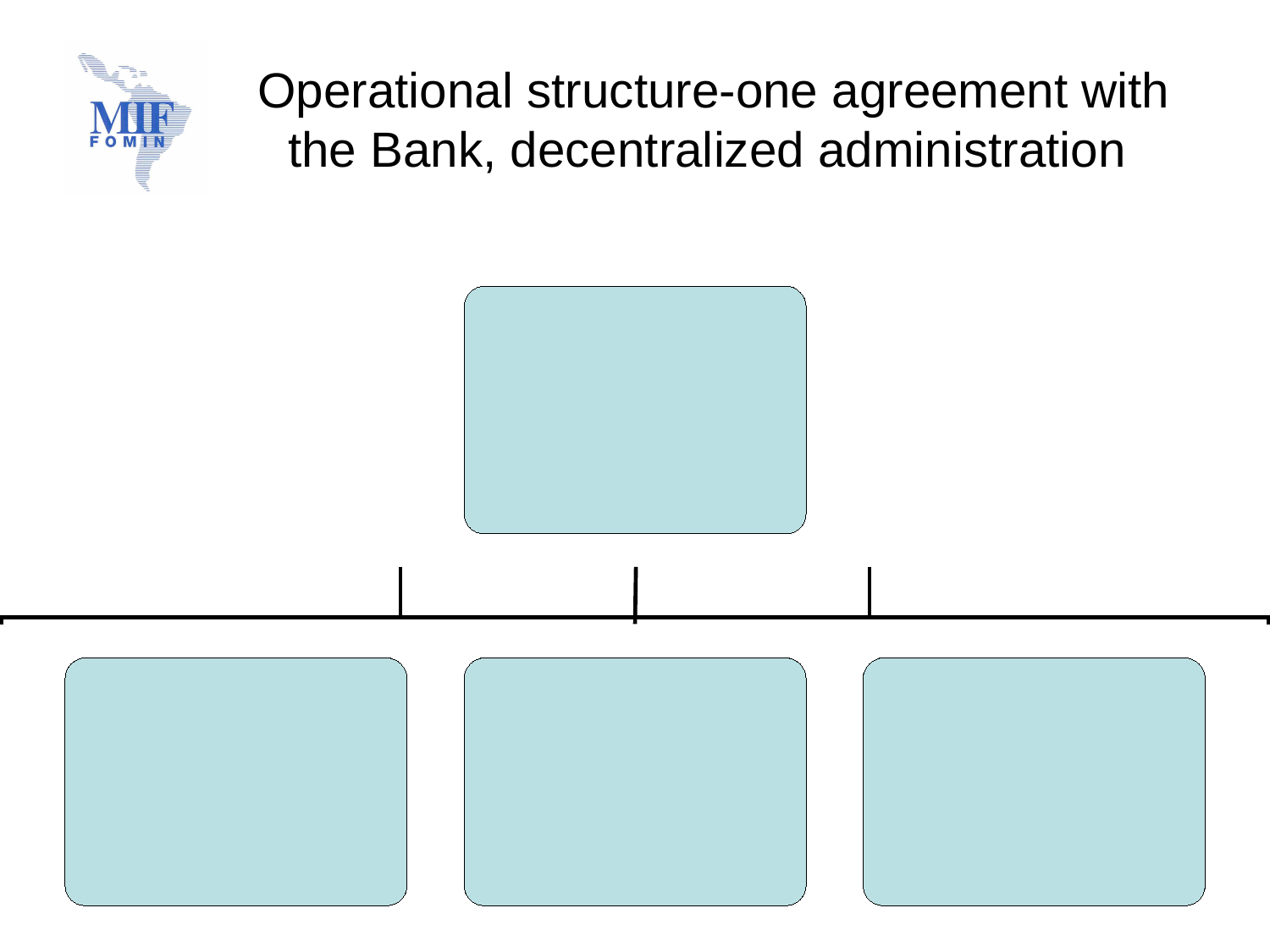

# Operational structure-one agreement with the Bank, decentralized administration